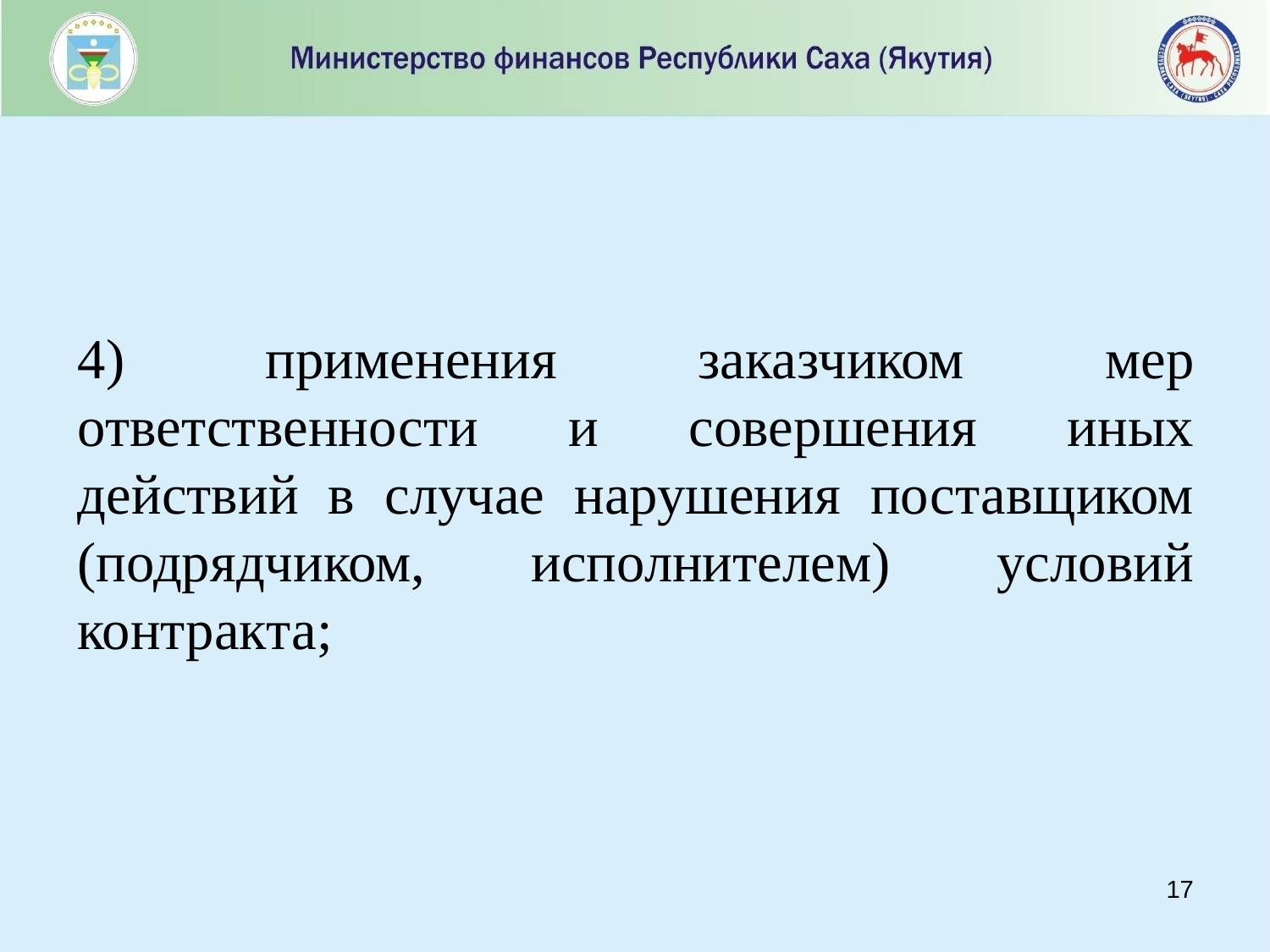

#
4) применения заказчиком мер ответственности и совершения иных действий в случае нарушения поставщиком (подрядчиком, исполнителем) условий контракта;

17